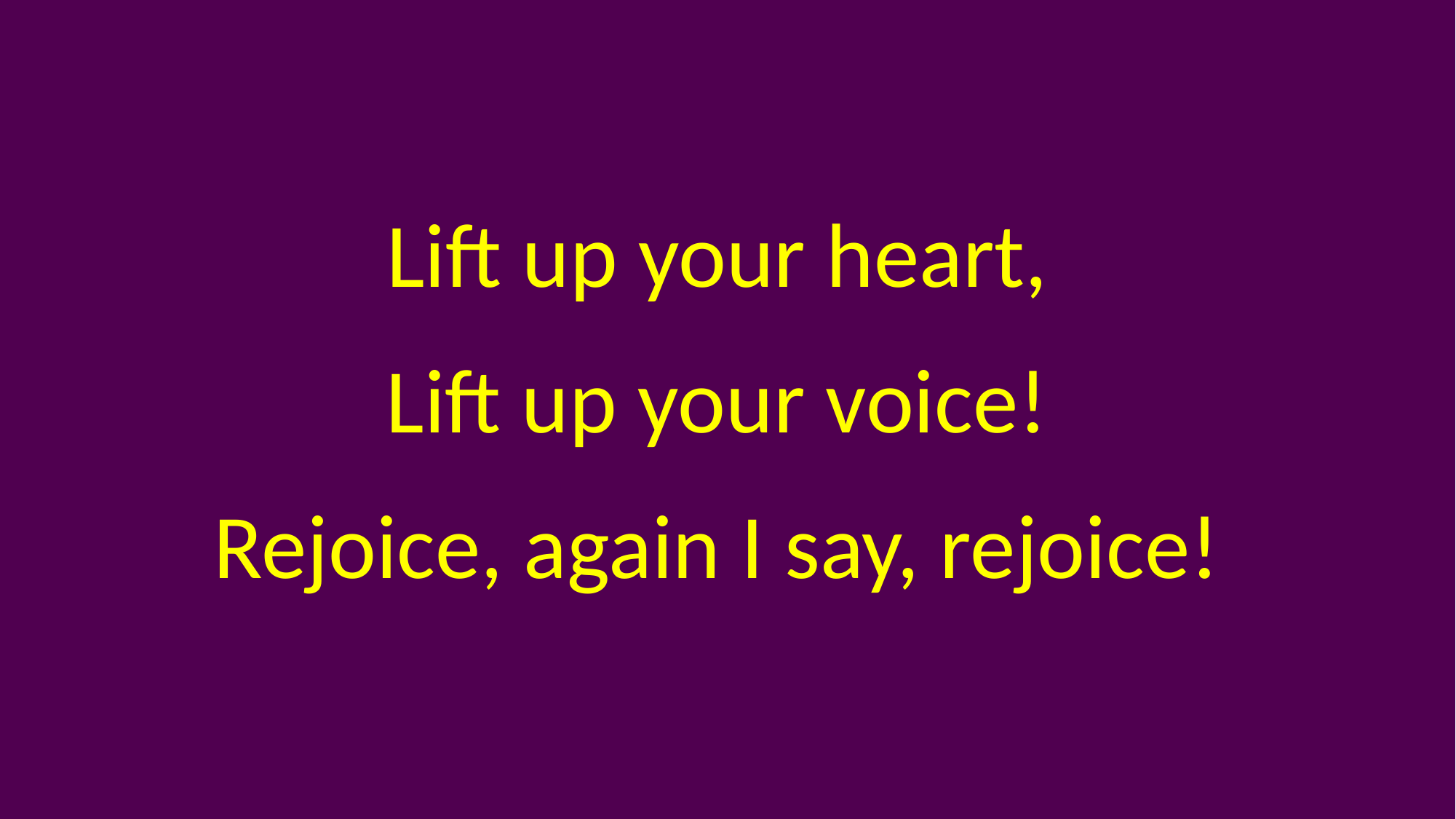

Lift up your heart,
Lift up your voice!
Rejoice, again I say, rejoice!